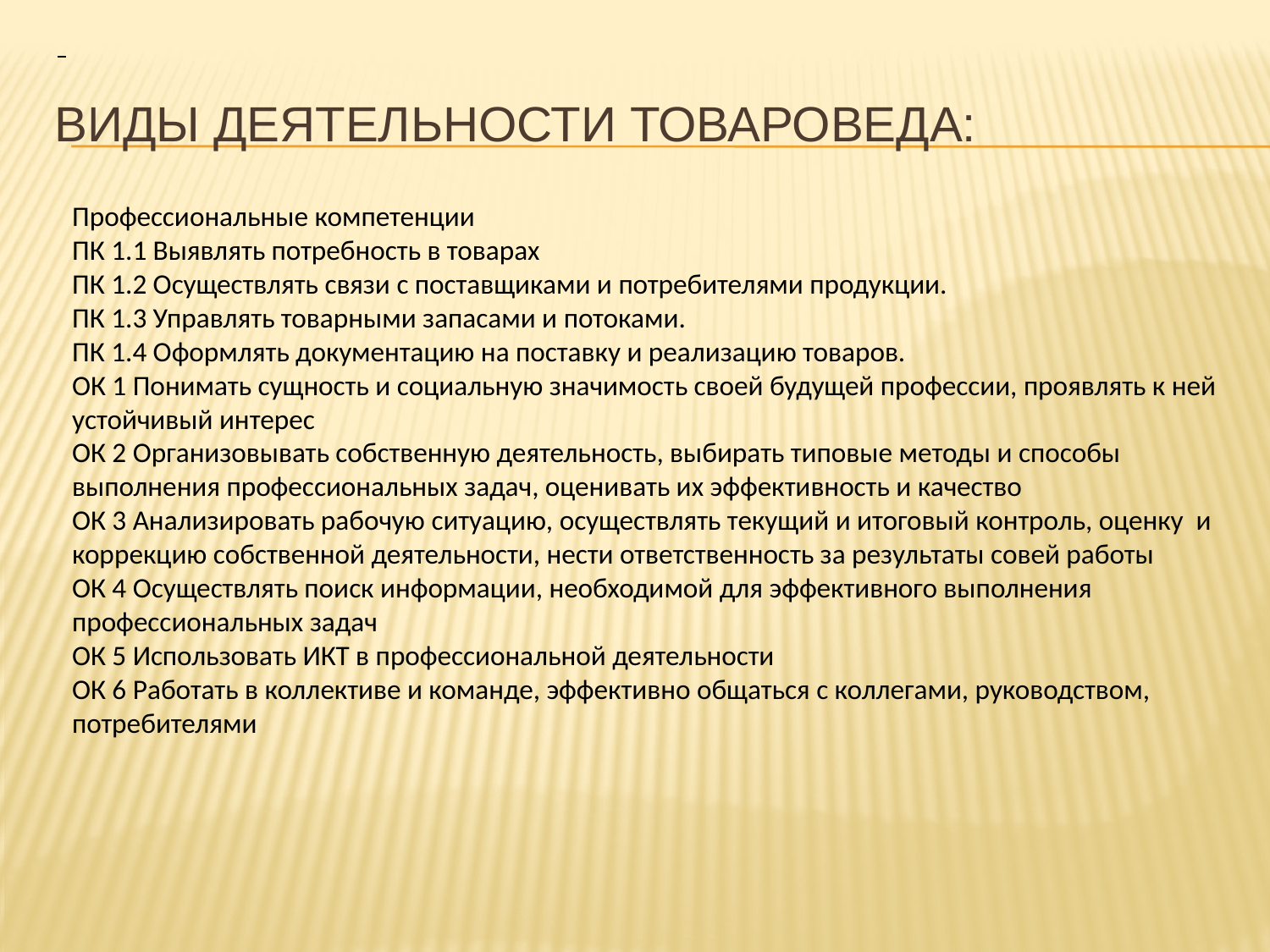

# Виды деятельности товароведа:

Профессиональные компетенции
ПК 1.1 Выявлять потребность в товарах
ПК 1.2 Осуществлять связи с поставщиками и потребителями продукции.
ПК 1.3 Управлять товарными запасами и потоками.
ПК 1.4 Оформлять документацию на поставку и реализацию товаров.
ОК 1 Понимать сущность и социальную значимость своей будущей профессии, проявлять к ней устойчивый интерес
ОК 2 Организовывать собственную деятельность, выбирать типовые методы и способы выполнения профессиональных задач, оценивать их эффективность и качество
ОК 3 Анализировать рабочую ситуацию, осуществлять текущий и итоговый контроль, оценку  и коррекцию собственной деятельности, нести ответственность за результаты совей работы
ОК 4 Осуществлять поиск информации, необходимой для эффективного выполнения профессиональных задач
ОК 5 Использовать ИКТ в профессиональной деятельности
ОК 6 Работать в коллективе и команде, эффективно общаться с коллегами, руководством, потребителями